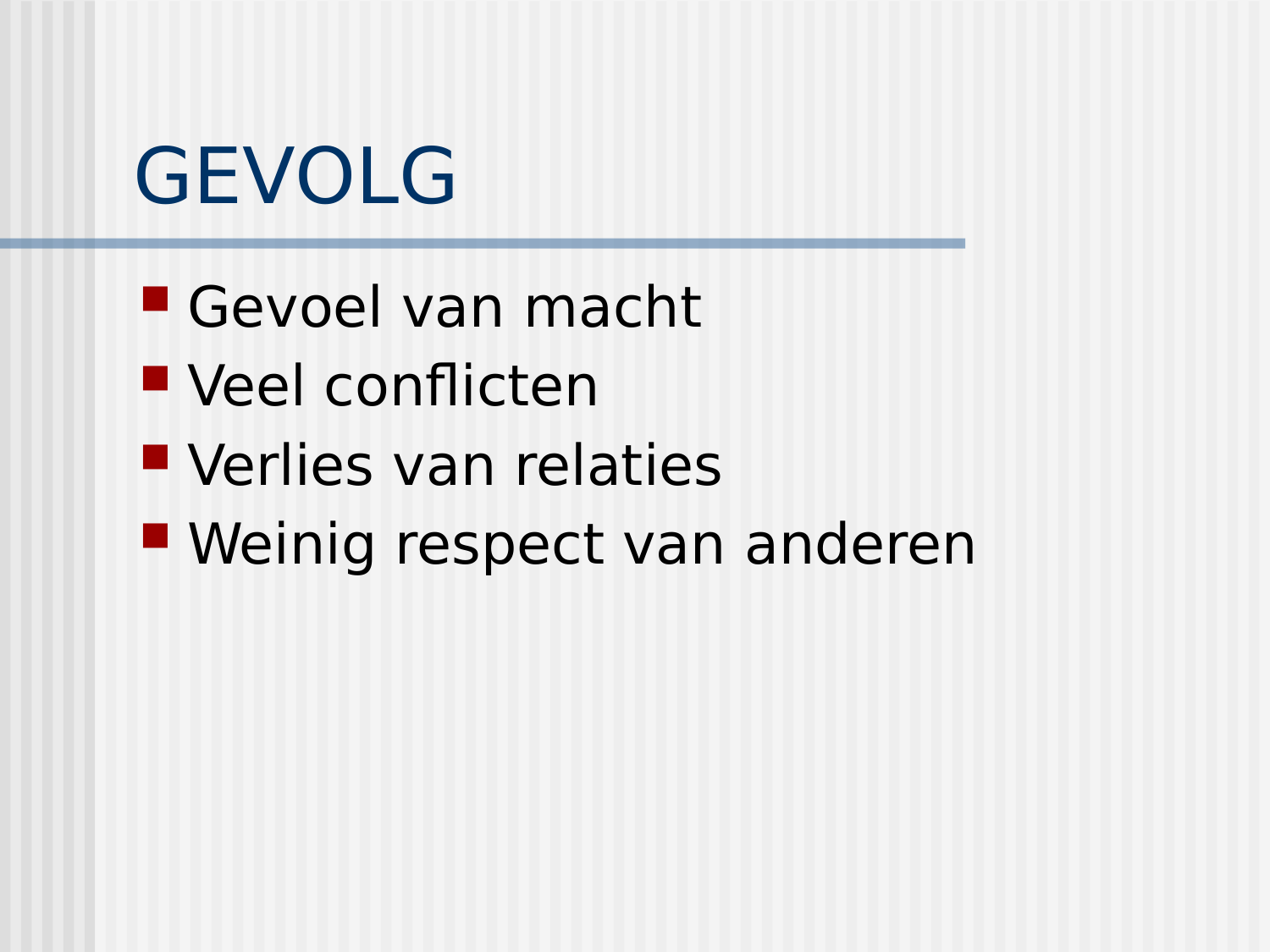

# GEVOLG
Gevoel van macht
Veel conflicten
Verlies van relaties
Weinig respect van anderen